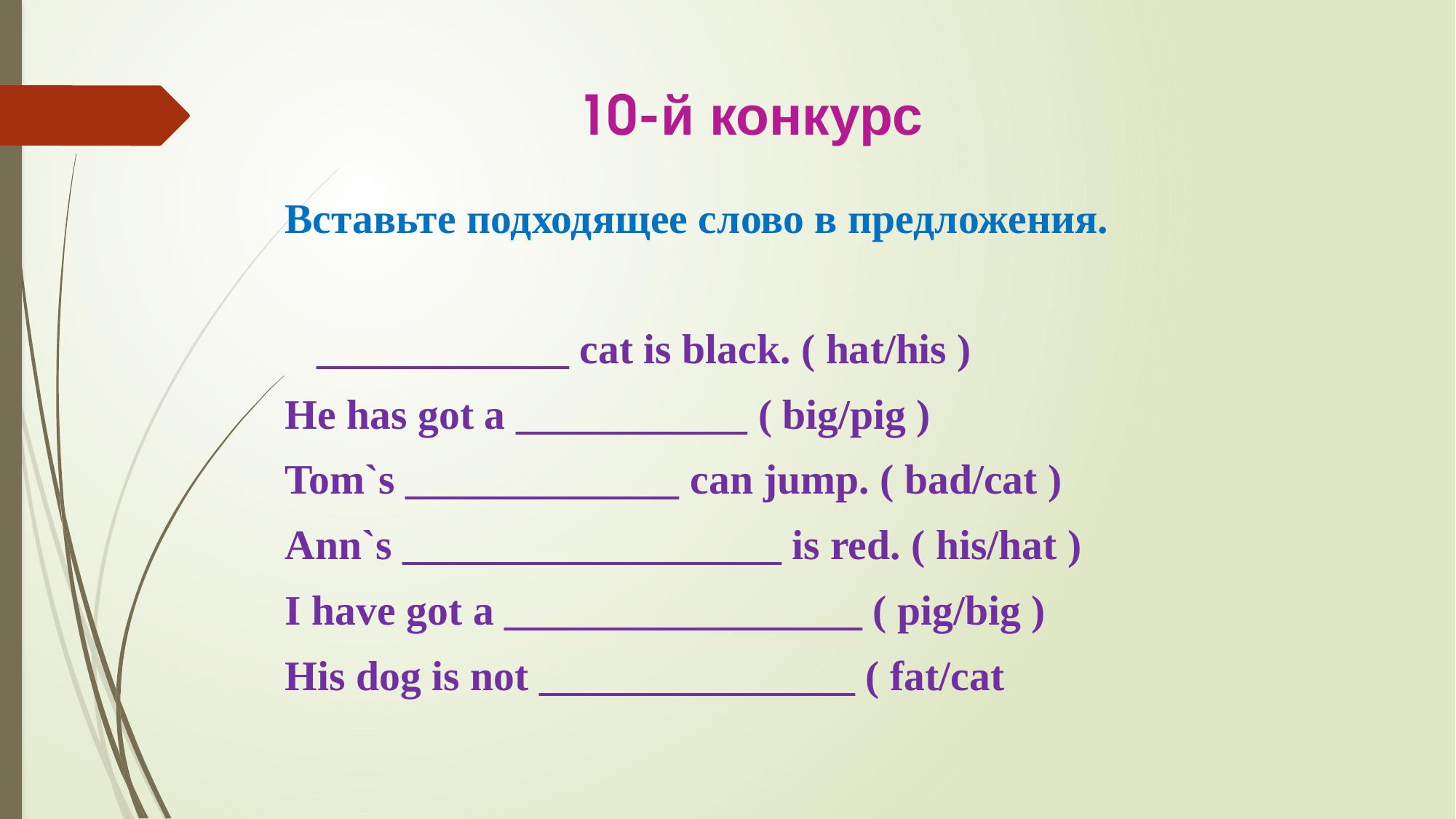

# 10-й конкурс
Вставьте подходящее слово в предложения.

   ____________ cat is black. ( hat/his )
He has got a ___________ ( big/pig )
Tom`s _____________ can jump. ( bad/cat )
Ann`s __________________ is red. ( his/hat )
I have got a _________________ ( pig/big )
His dog is not _______________ ( fat/cat